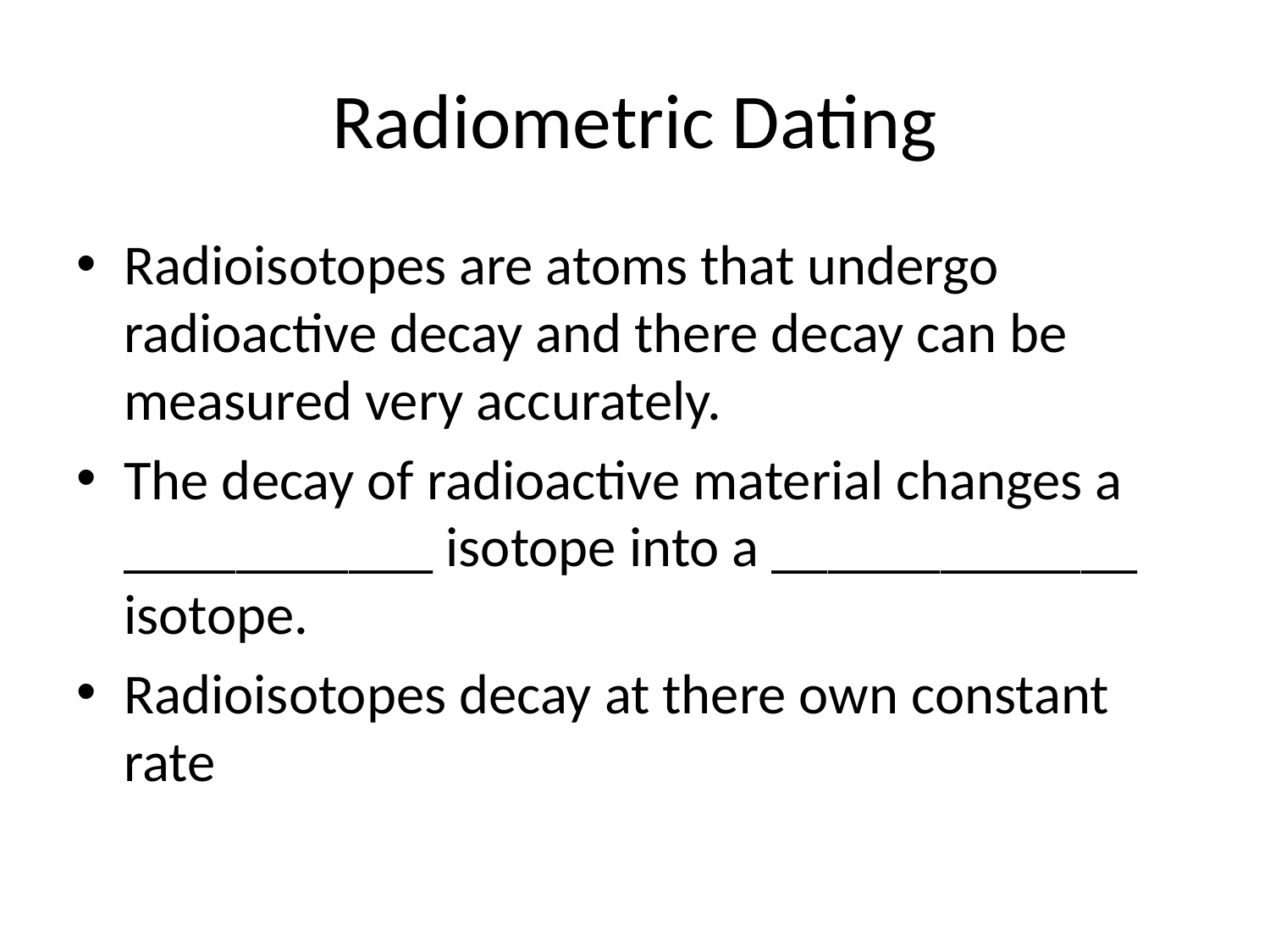

# Radiometric Dating
Radioisotopes are atoms that undergo radioactive decay and there decay can be measured very accurately.
The decay of radioactive material changes a ___________ isotope into a _____________ isotope.
Radioisotopes decay at there own constant rate